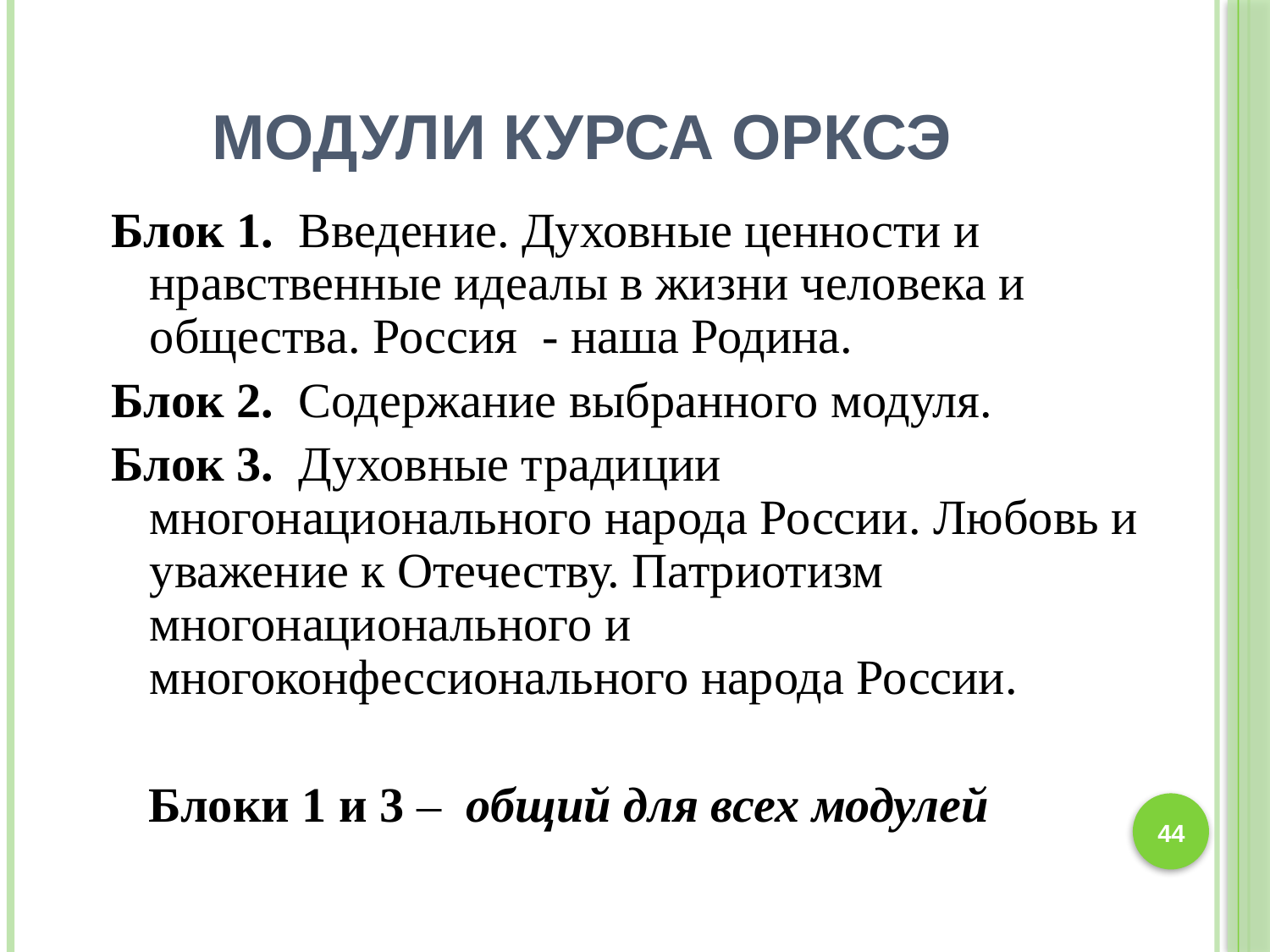

# Модули курса ОРКСЭ
Блок 1.  Введение. Духовные ценности и нравственные идеалы в жизни человека и общества. Россия  - наша Родина.
Блок 2.  Содержание выбранного модуля.
Блок 3.  Духовные традиции многонационального народа России. Любовь и уважение к Отечеству. Патриотизм многонационального и многоконфессионального народа России.

   Блоки 1 и 3 –  общий для всех модулей

44